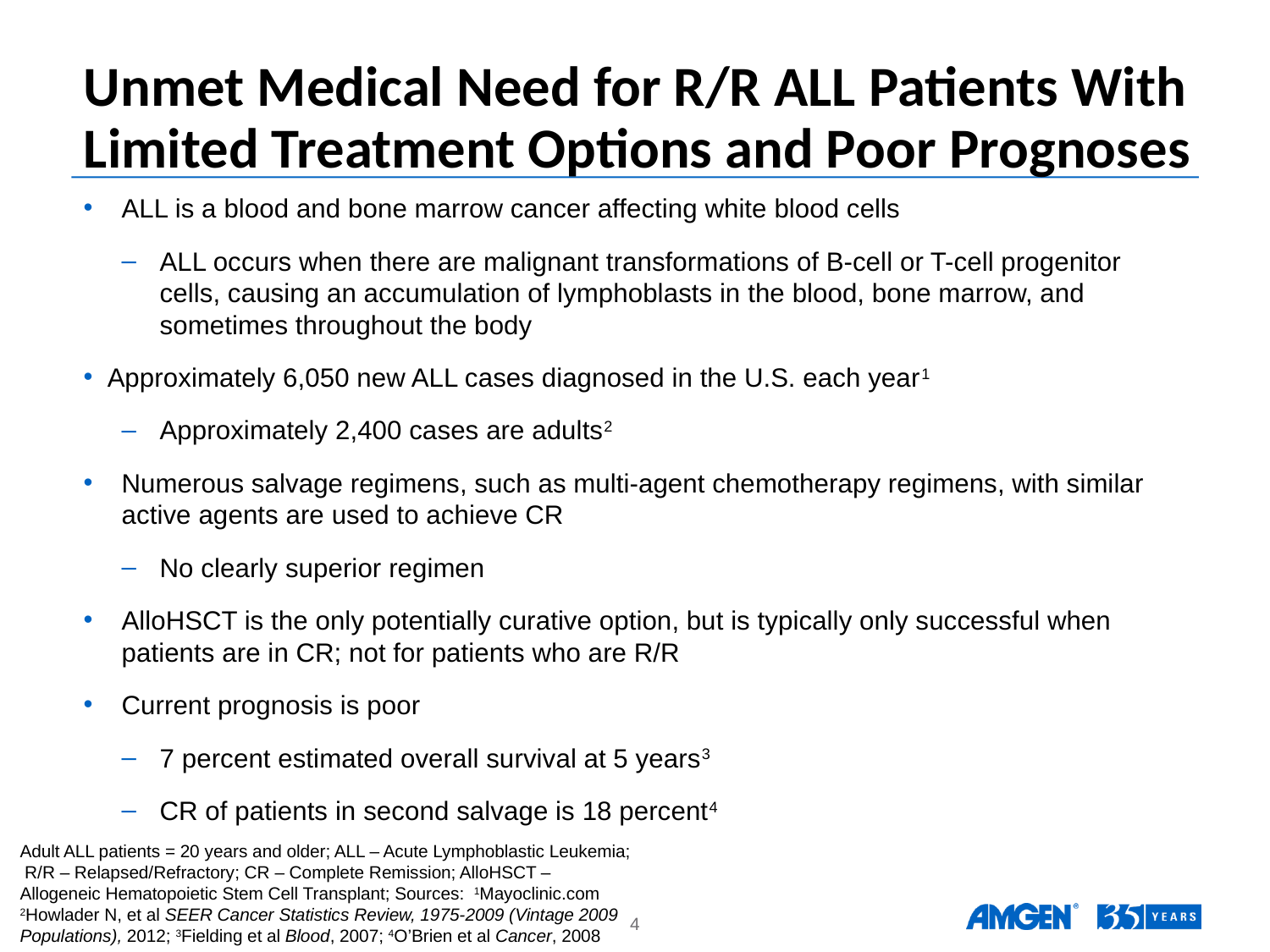

# Unmet Medical Need for R/R ALL Patients With Limited Treatment Options and Poor Prognoses
ALL is a blood and bone marrow cancer affecting white blood cells
ALL occurs when there are malignant transformations of B-cell or T-cell progenitor cells, causing an accumulation of lymphoblasts in the blood, bone marrow, and sometimes throughout the body
Approximately 6,050 new ALL cases diagnosed in the U.S. each year1
Approximately 2,400 cases are adults2
Numerous salvage regimens, such as multi-agent chemotherapy regimens, with similar active agents are used to achieve CR
No clearly superior regimen
AlloHSCT is the only potentially curative option, but is typically only successful when patients are in CR; not for patients who are R/R
Current prognosis is poor
7 percent estimated overall survival at 5 years3
CR of patients in second salvage is 18 percent4

Adult ALL patients = 20 years and older; ALL – Acute Lymphoblastic Leukemia;   R/R – Relapsed/Refractory; CR – Complete Remission; AlloHSCT – Allogeneic Hematopoietic Stem Cell Transplant; Sources:  1Mayoclinic.com   2Howlader N, et al SEER Cancer Statistics Review, 1975-2009 (Vintage 2009 Populations), 2012; 3Fielding et al Blood, 2007; 4O’Brien et al Cancer, 2008